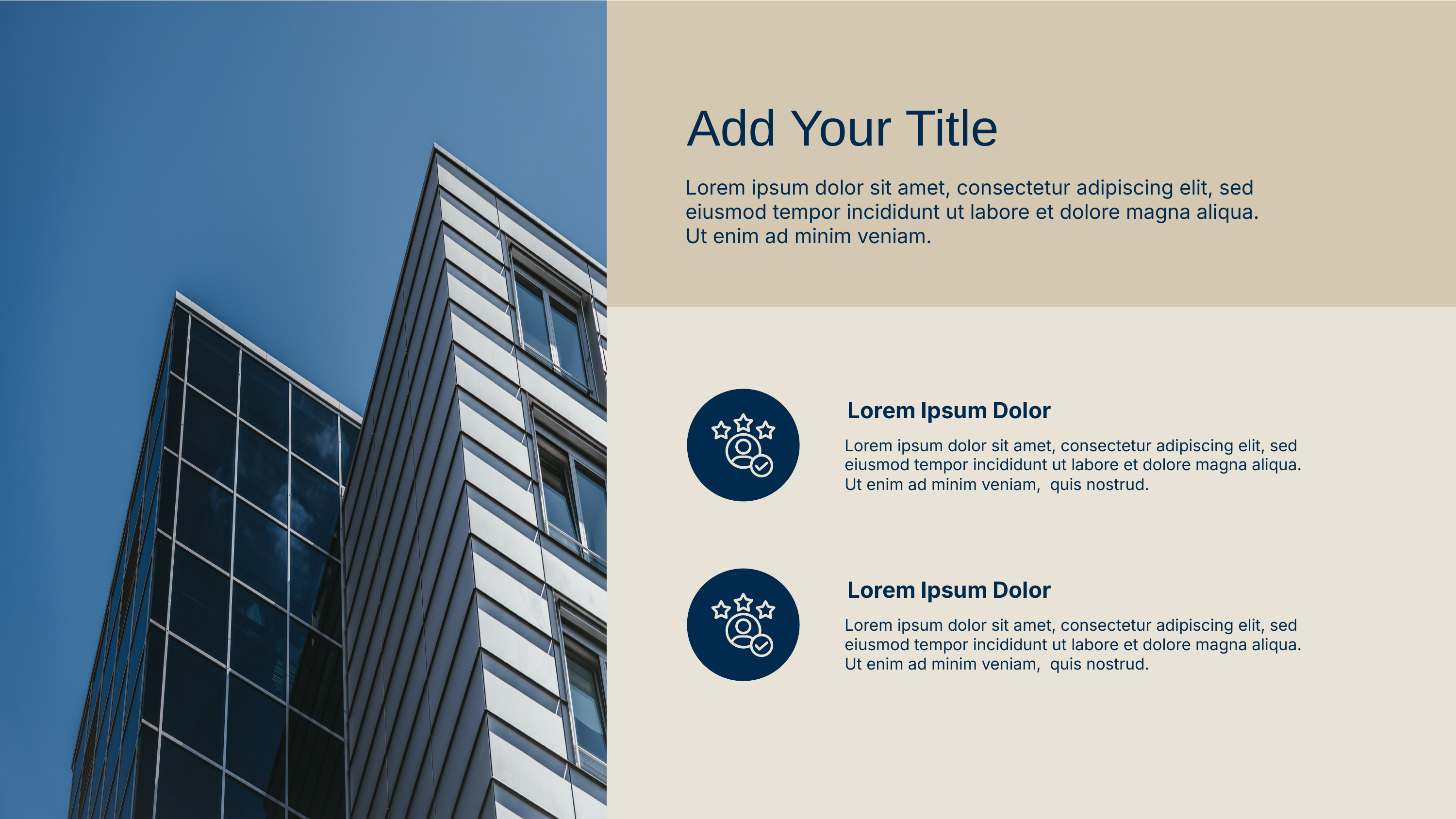

Add Your Title
Lorem ipsum dolor sit amet, consectetur adipiscing elit, sed
eiusmod tempor incididunt ut labore et dolore magna aliqua.
Ut enim ad minim veniam.

Lorem Ipsum Dolor
Lorem ipsum dolor sit amet, consectetur adipiscing elit, sed
eiusmod tempor incididunt ut labore et dolore magna aliqua.
Ut enim ad minim veniam,  quis nostrud.

Lorem Ipsum Dolor
Lorem ipsum dolor sit amet, consectetur adipiscing elit, sed
eiusmod tempor incididunt ut labore et dolore magna aliqua.
Ut enim ad minim veniam,  quis nostrud.